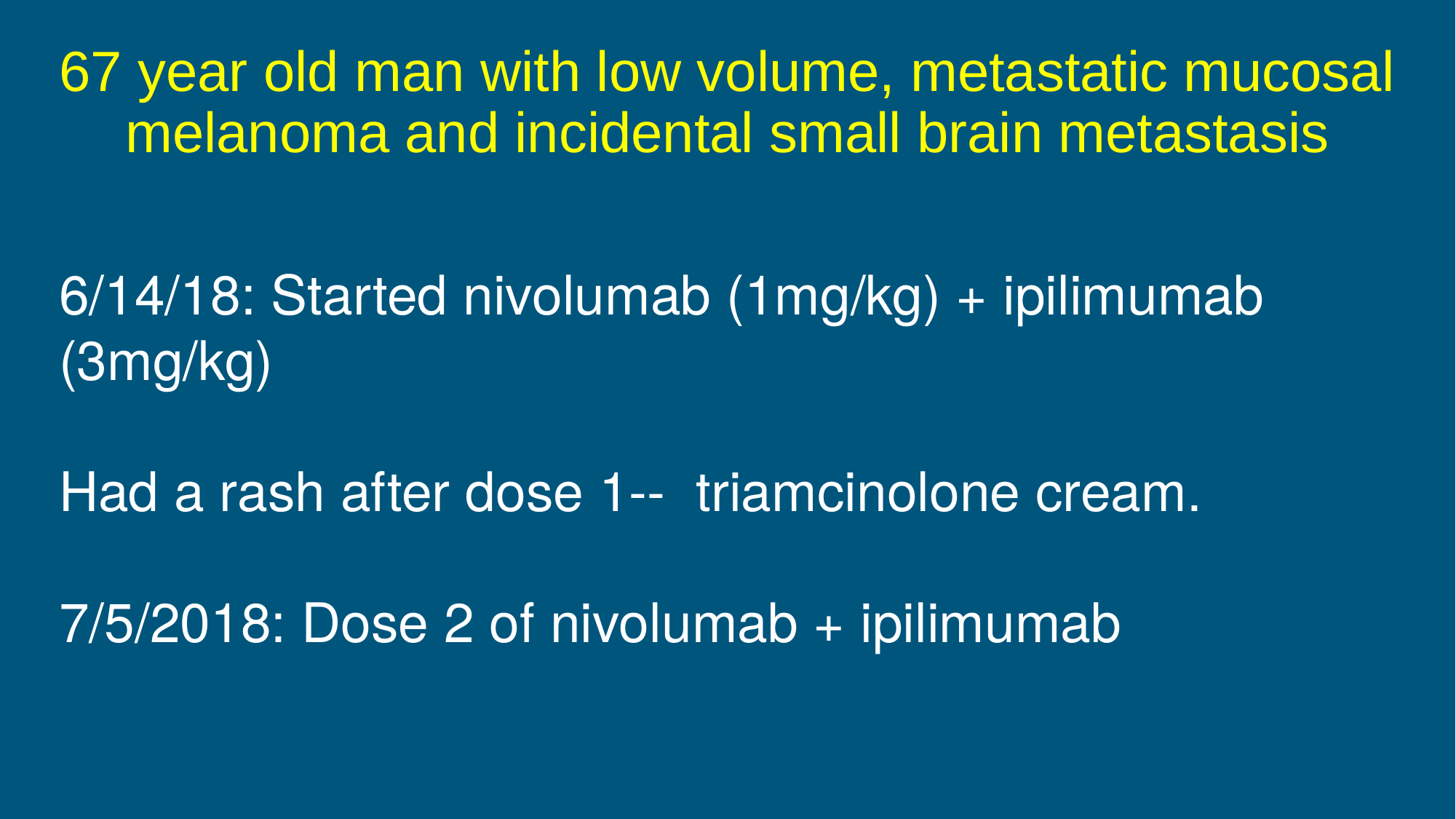

# 67 year old man with low volume, metastatic mucosal melanoma and incidental small brain metastasis

6/14/18: Started nivolumab (1mg/kg) + ipilimumab (3mg/kg)

Had a rash after dose 1--  triamcinolone cream.

7/5/2018: Dose 2 of nivolumab + ipilimumab